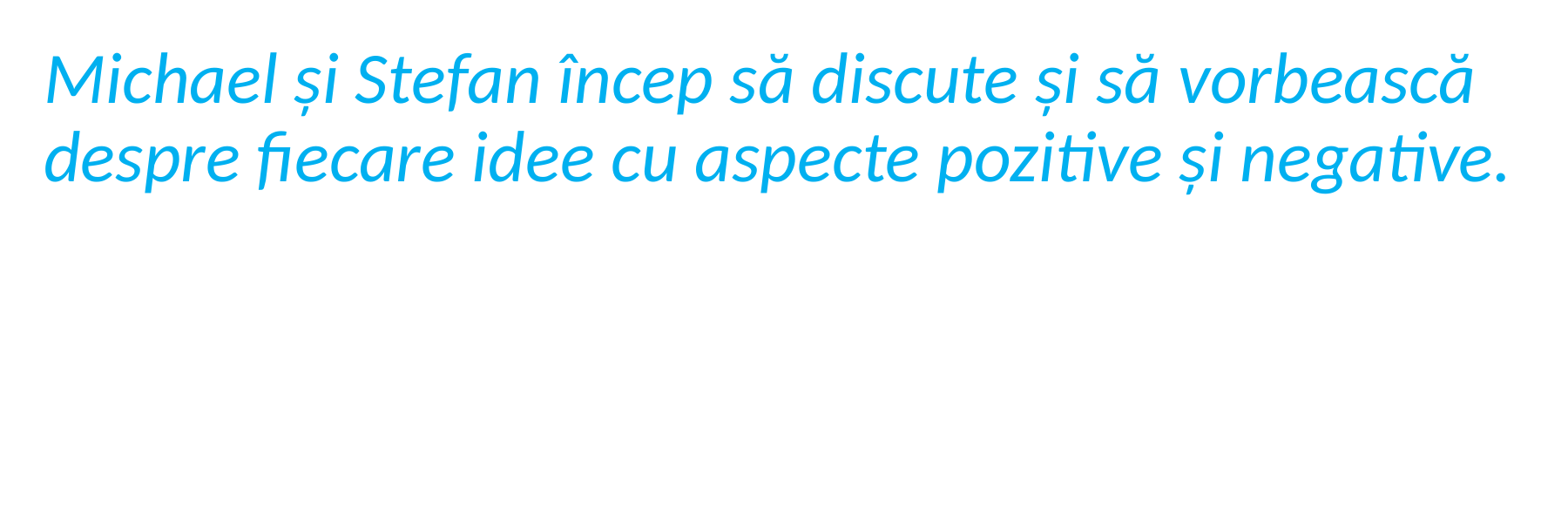

Michael și Stefan încep să discute și să vorbească despre fiecare idee cu aspecte pozitive și negative.